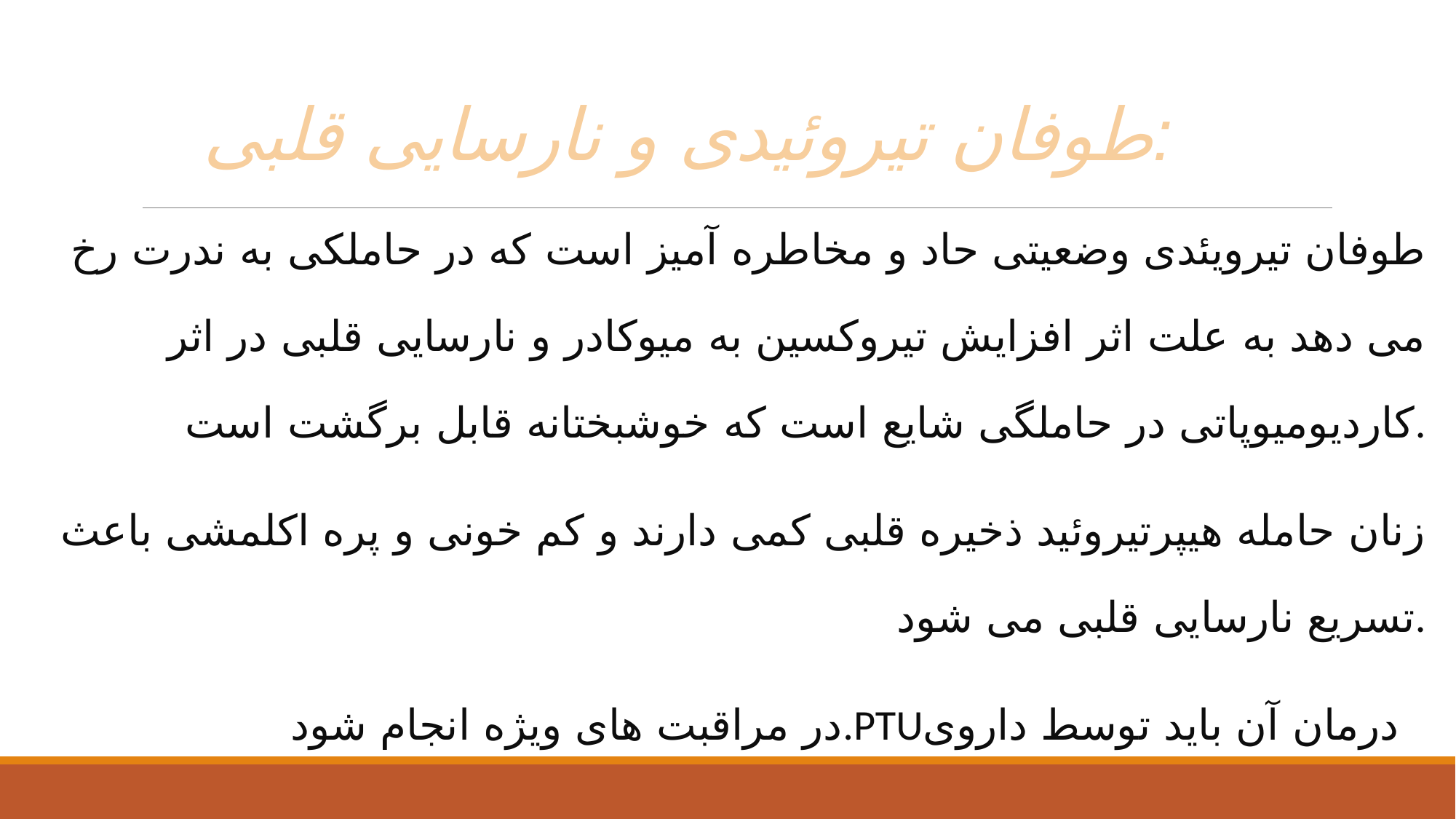

# طوفان تیروئیدی و نارسایی قلبی:
طوفان تیرویئدی وضعیتی حاد و مخاطره آمیز است که در حاملکی به ندرت رخ می دهد به علت اثر افزایش تیروکسین به میوکادر و نارسایی قلبی در اثر کاردیومیوپاتی در حاملگی شایع است که خوشبختانه قابل برگشت است.
زنان حامله هیپرتیروئید ذخیره قلبی کمی دارند و کم خونی و پره اکلمشی باعث تسریع نارسایی قلبی می شود.
 در مراقبت های ویژه انجام شود.PTUدرمان آن باید توسط داروی